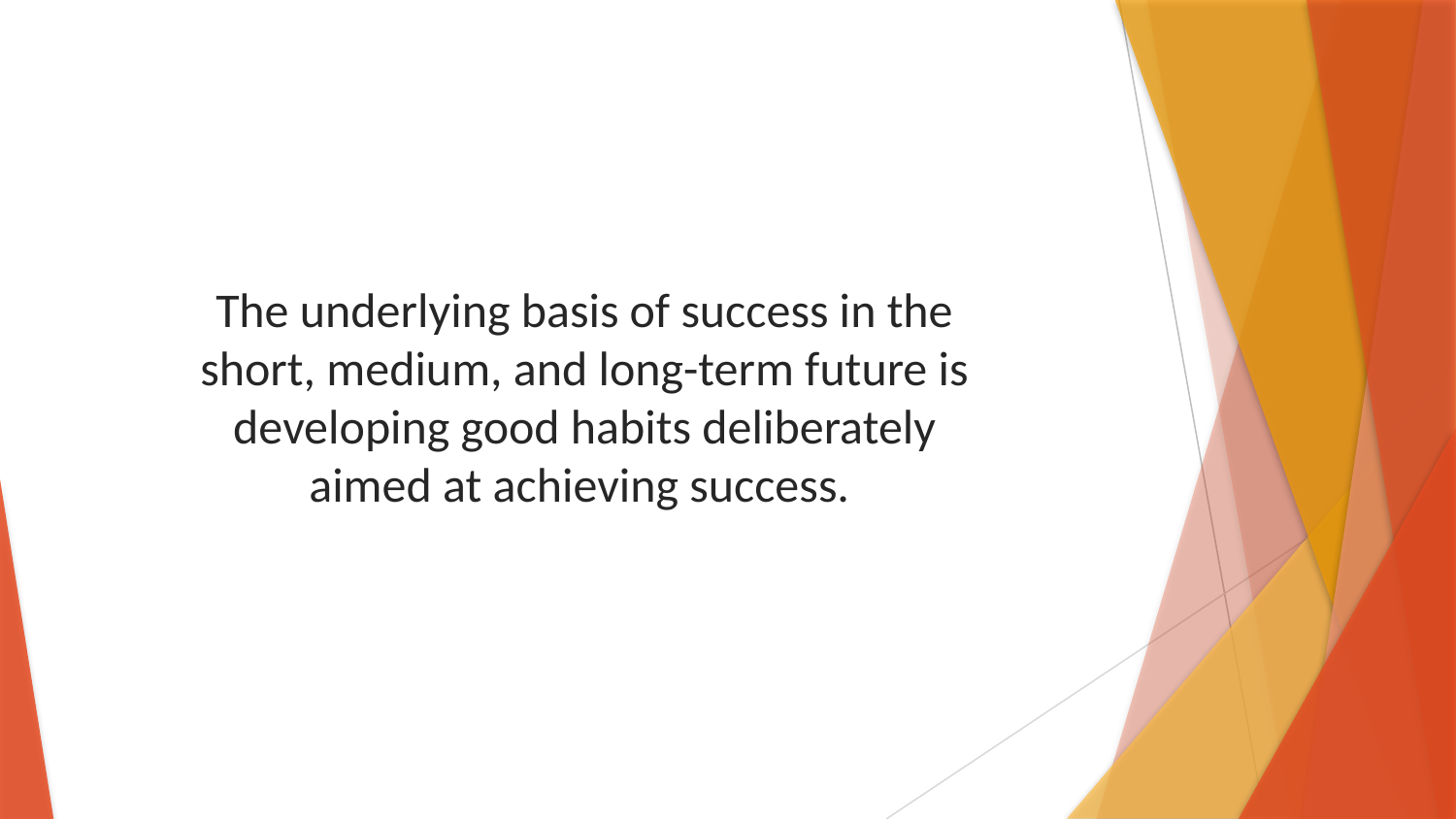

The underlying basis of success in the short, medium, and long-term future is developing good habits deliberately aimed at achieving success.